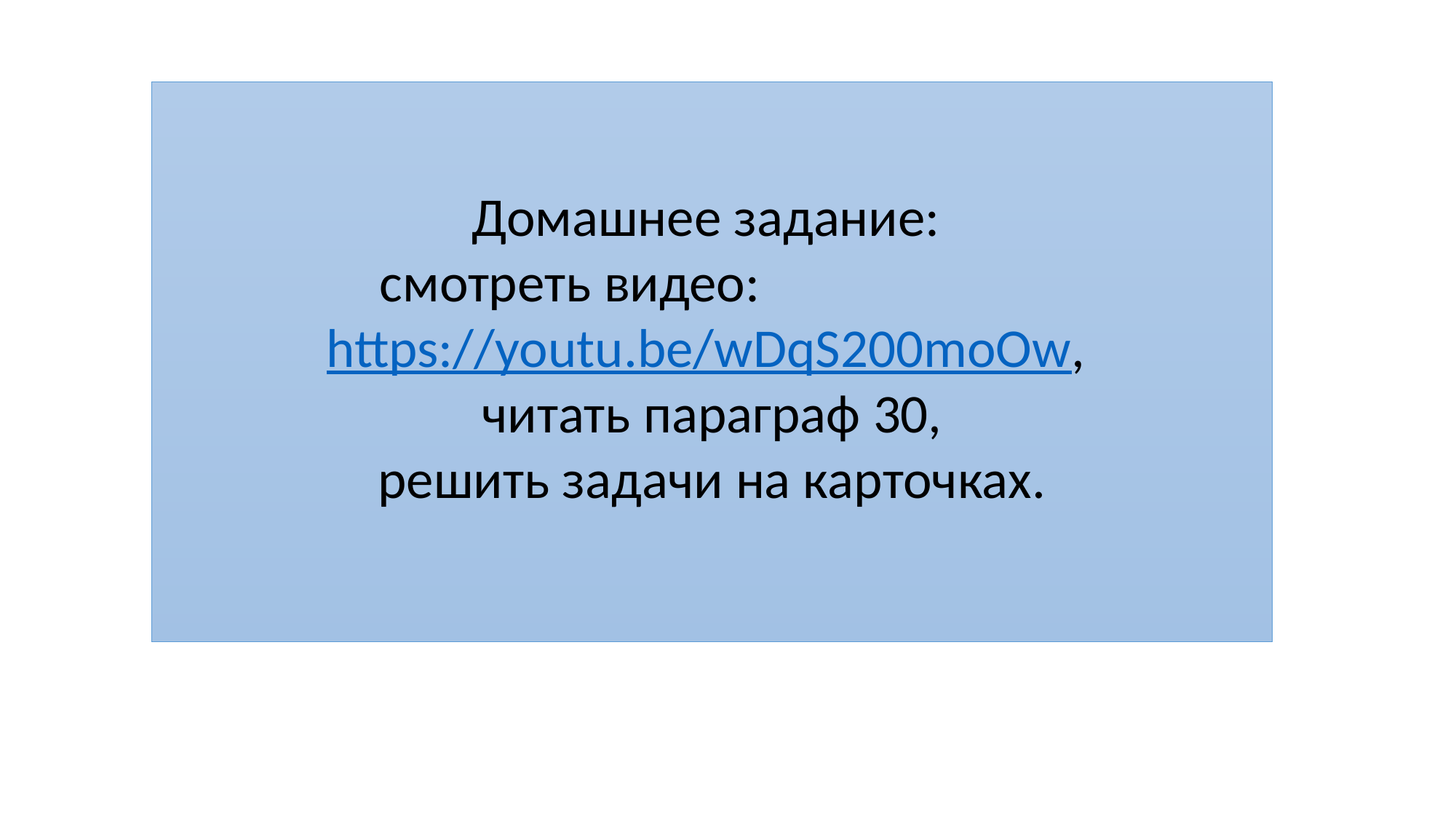

Домашнее задание:
смотреть видео:                       https://youtu.be/wDqS200moOw,
читать параграф 30,
решить задачи на карточках.